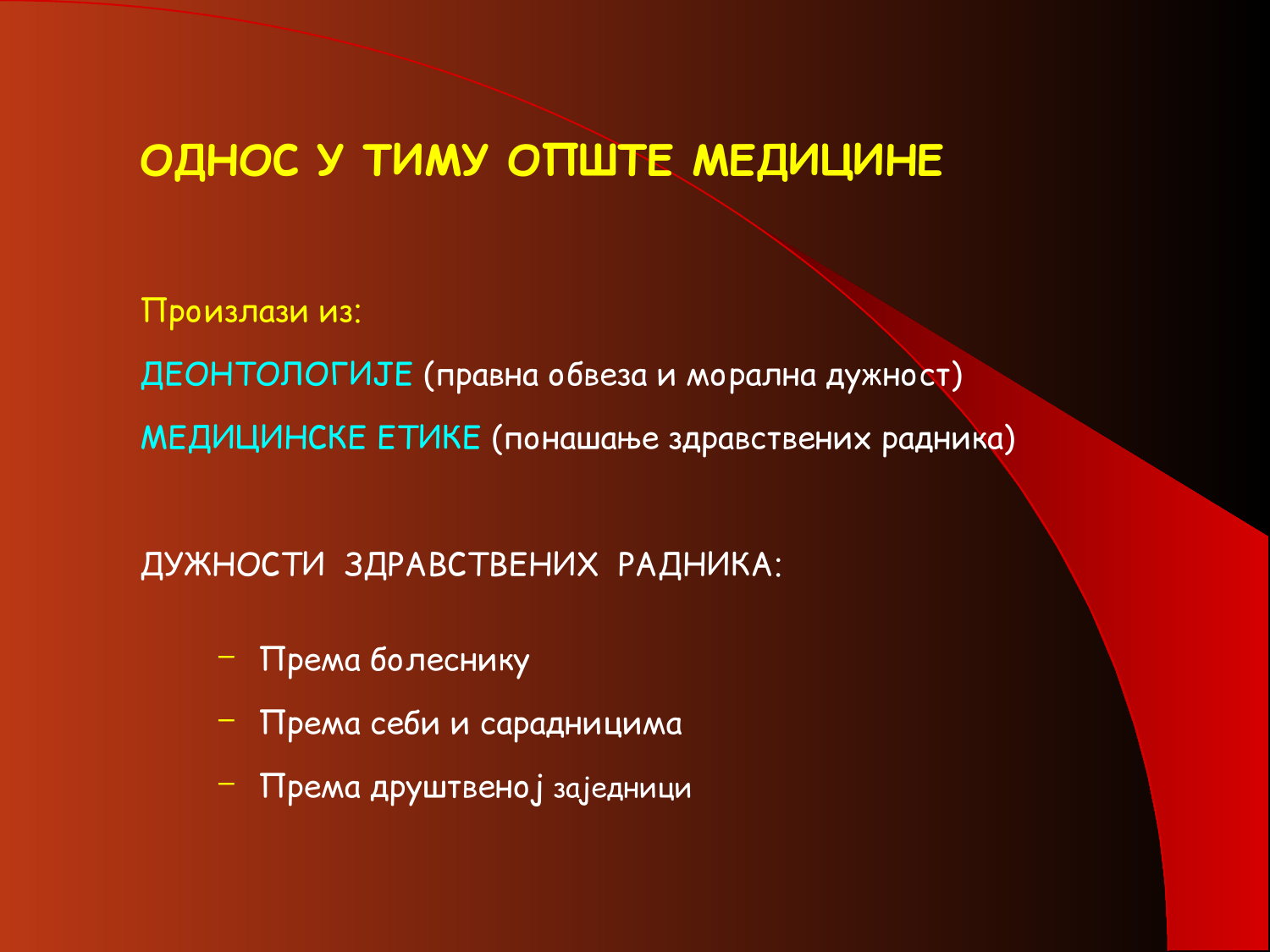

# ОДНОС У ТИМУ ОПШТЕ МЕДИЦИНЕ
Произлази из:
ДЕОНТОЛОГИЈЕ (правна обвеза и морална дужност)
МЕДИЦИНСКЕ ЕТИКЕ (понашање здравствених радника)

ДУЖНОСТИ  ЗДРАВСТВЕНИХ  РАДНИКА:

Према болеснику
Према себи и сарадницима
Према друштвеној заједници